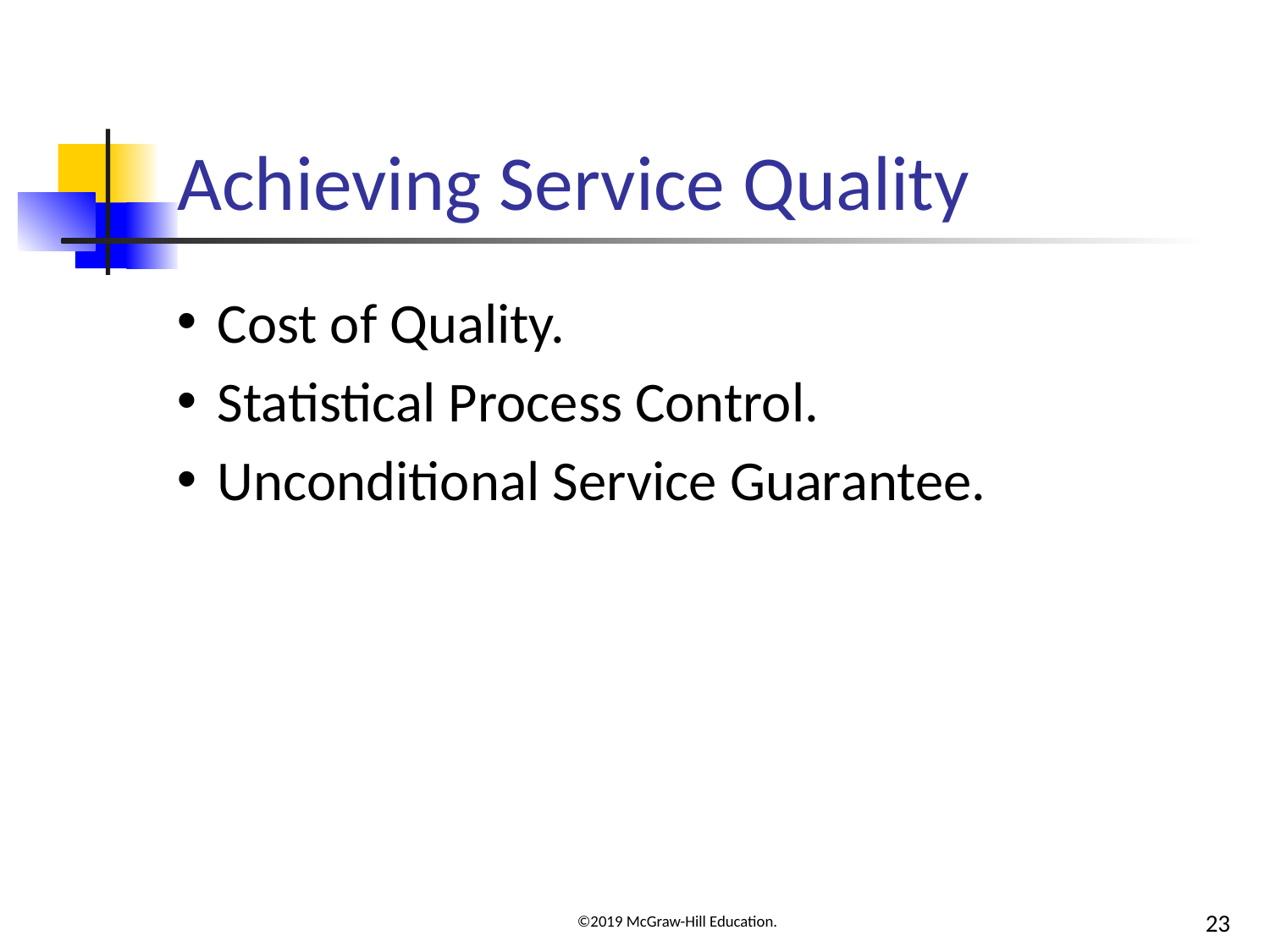

# Achieving Service Quality
Cost of Quality.
Statistical Process Control.
Unconditional Service Guarantee.